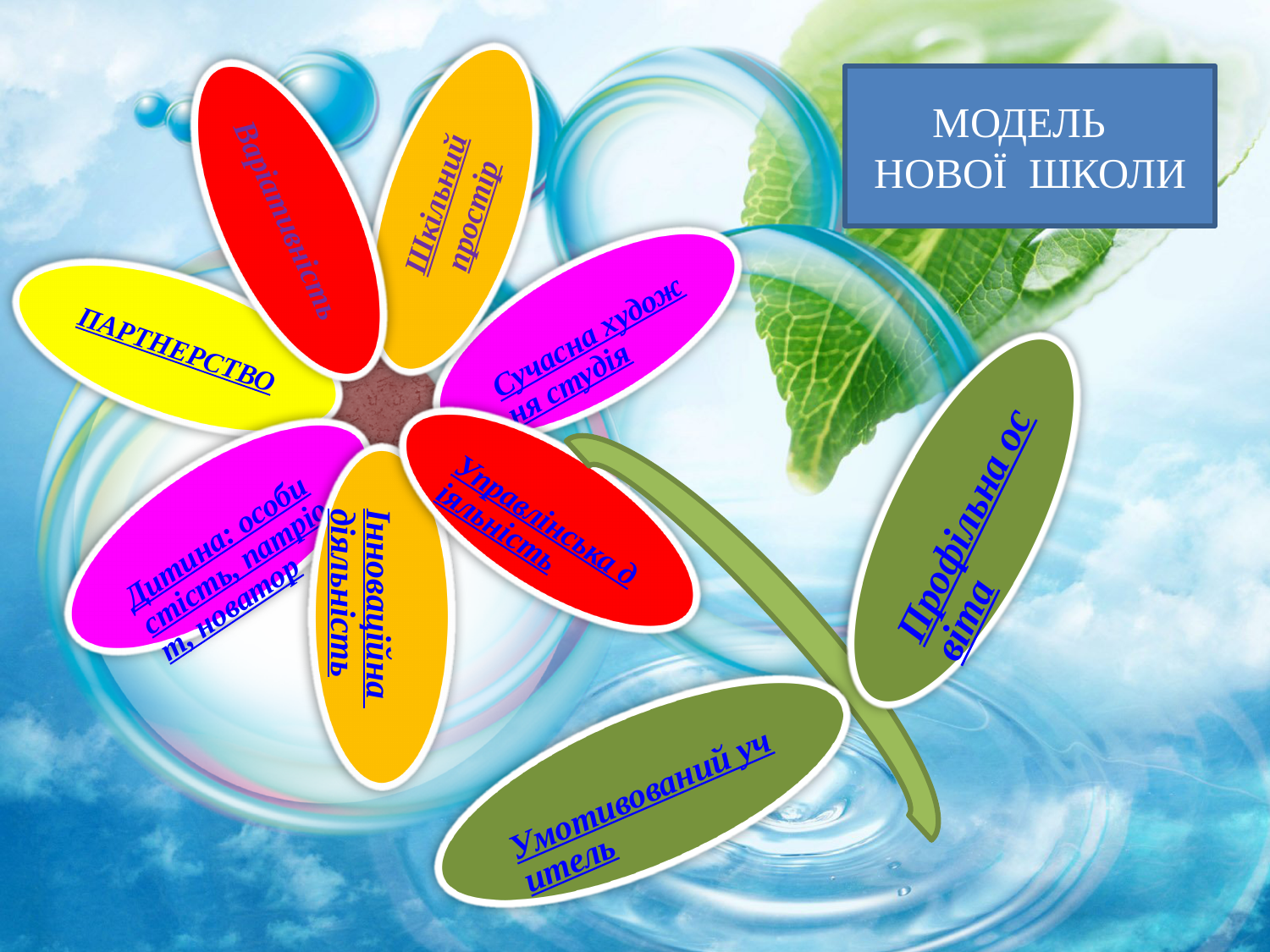

МОДЕЛЬ
НОВОЇ  ШКОЛИ
Шкільний простір

Варіативність
Сучасна художня студія
ПАРТНЕРСТВО

Профільна освіта
Управлінська діяльність
Дитина: особистість, патріот, новатор
Інноваційна діяльність

Умотивований учитель